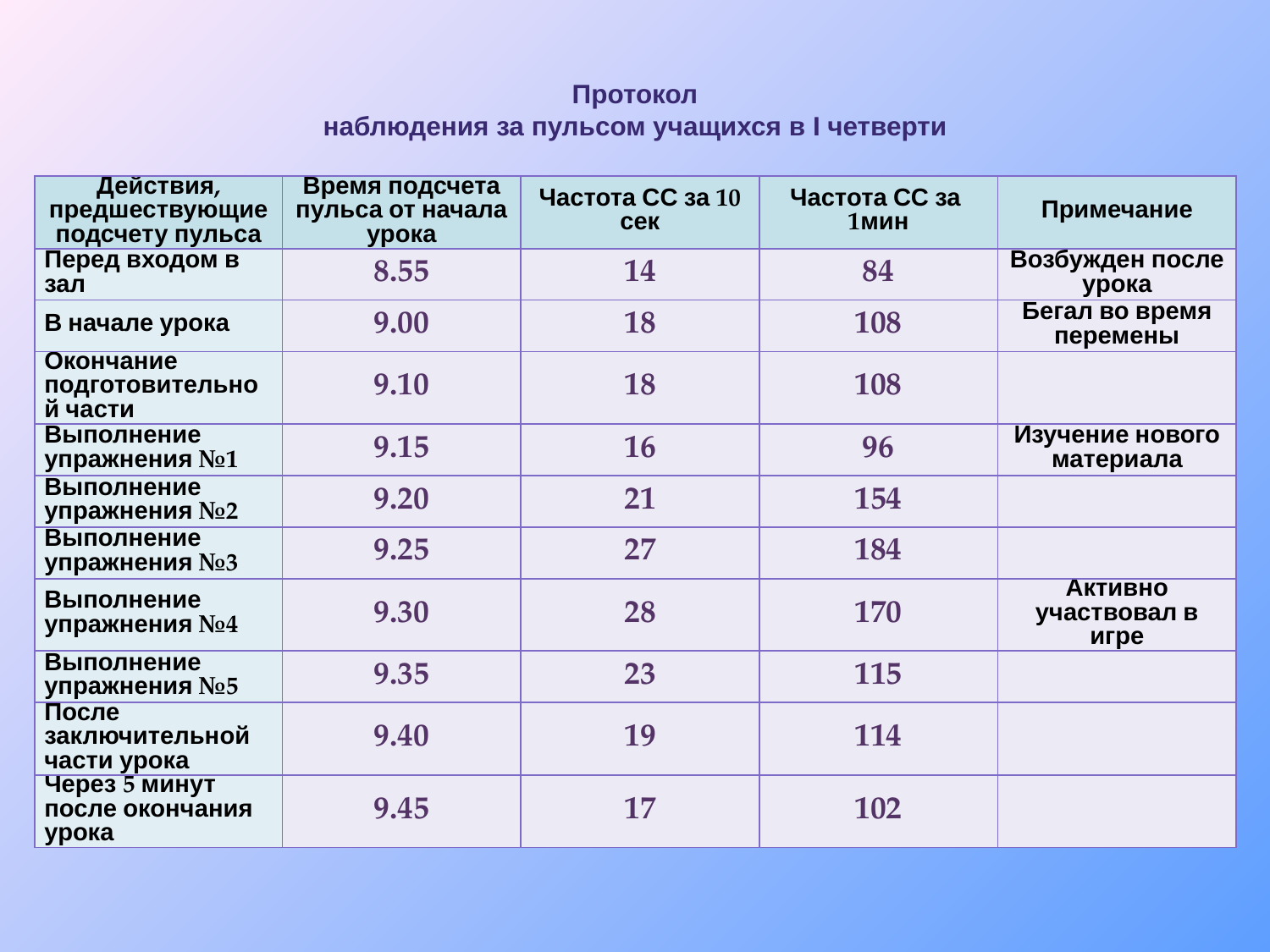

# Протокол наблюдения за пульсом учащихся в I четверти
| Действия, предшествующие подсчету пульса | Время подсчета пульса от начала урока | Частота СС за 10 сек | Частота СС за 1мин | Примечание |
| --- | --- | --- | --- | --- |
| Перед входом в зал | 8.55 | 14 | 84 | Возбужден после урока |
| В начале урока | 9.00 | 18 | 108 | Бегал во время перемены |
| Окончание подготовительной части | 9.10 | 18 | 108 |  |
| Выполнение упражнения №1 | 9.15 | 16 | 96 | Изучение нового материала |
| Выполнение упражнения №2 | 9.20 | 21 | 154 |  |
| Выполнение упражнения №3 | 9.25 | 27 | 184 |  |
| Выполнение упражнения №4 | 9.30 | 28 | 170 | Активно участвовал в игре |
| Выполнение упражнения №5 | 9.35 | 23 | 115 |  |
| После заключительной части урока | 9.40 | 19 | 114 |  |
| Через 5 минут после окончания урока | 9.45 | 17 | 102 |  |